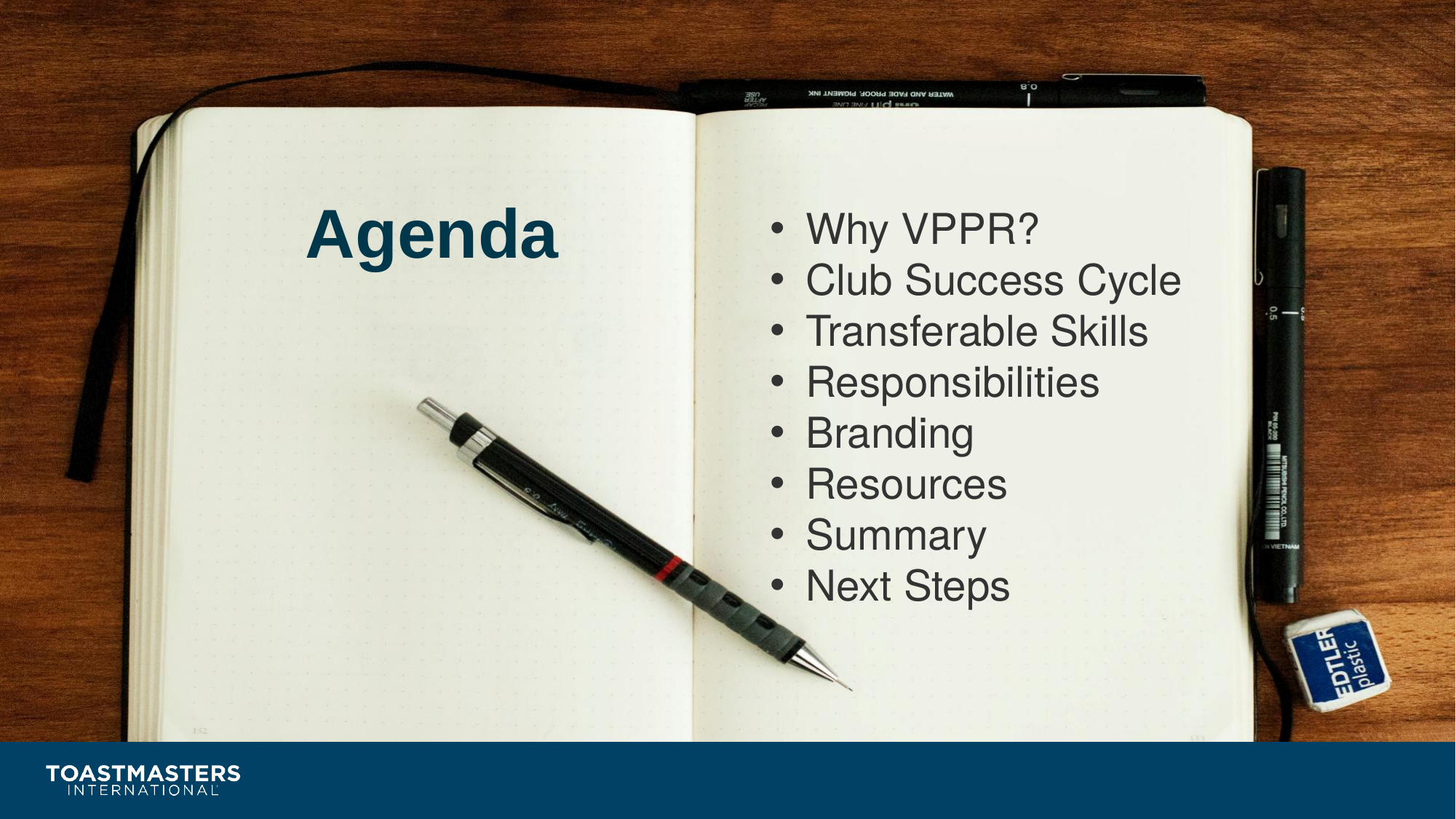

Why VPPR?
Club Success Cycle
Transferable Skills
Responsibilities
Branding
Resources
Summary
Next Steps

# Agenda